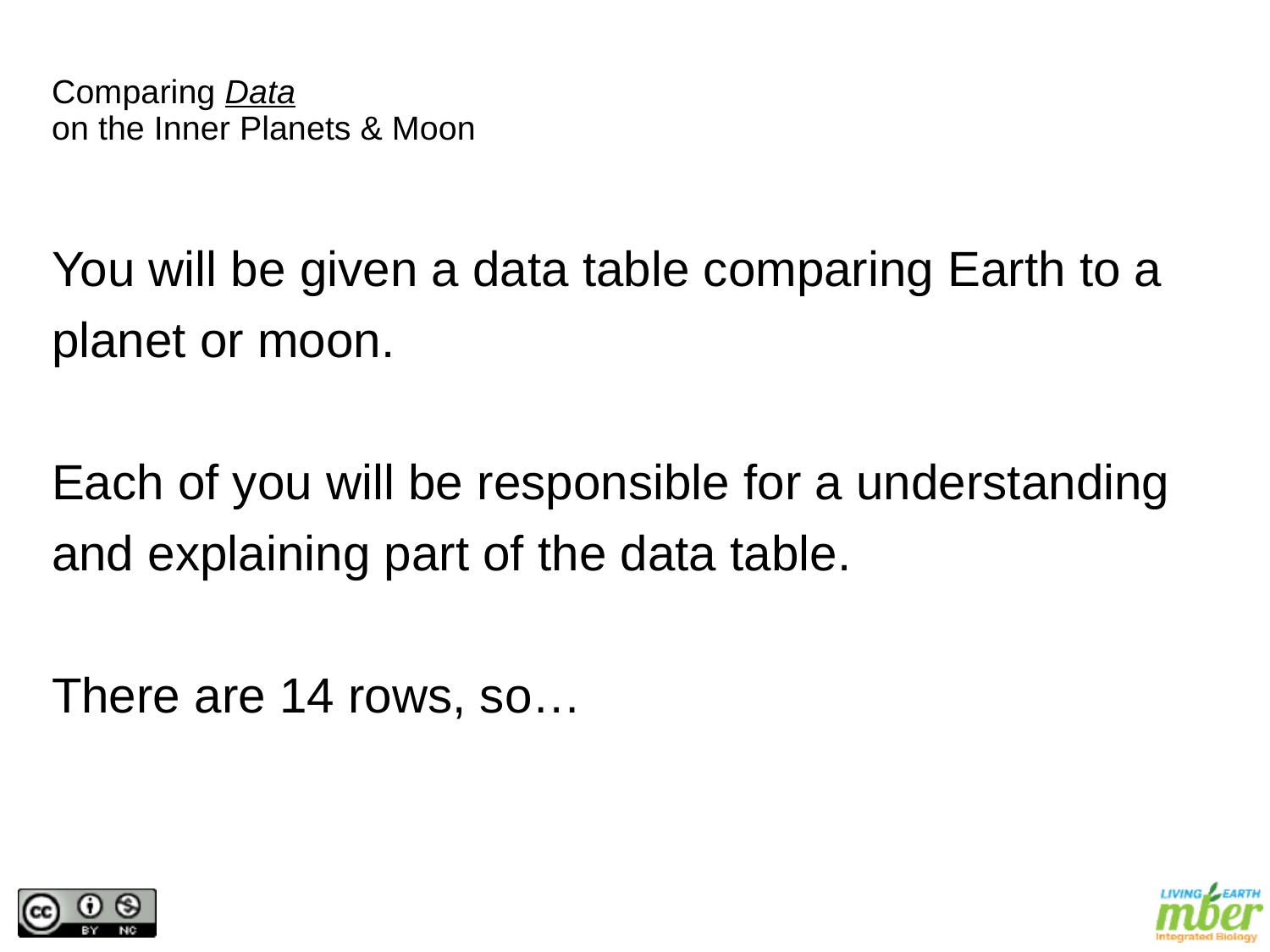

# Comparing Data on the Inner Planets & Moon
You will be given a data table comparing Earth to a planet or moon.

Each of you will be responsible for a understanding and explaining part of the data table.

There are 14 rows, so…